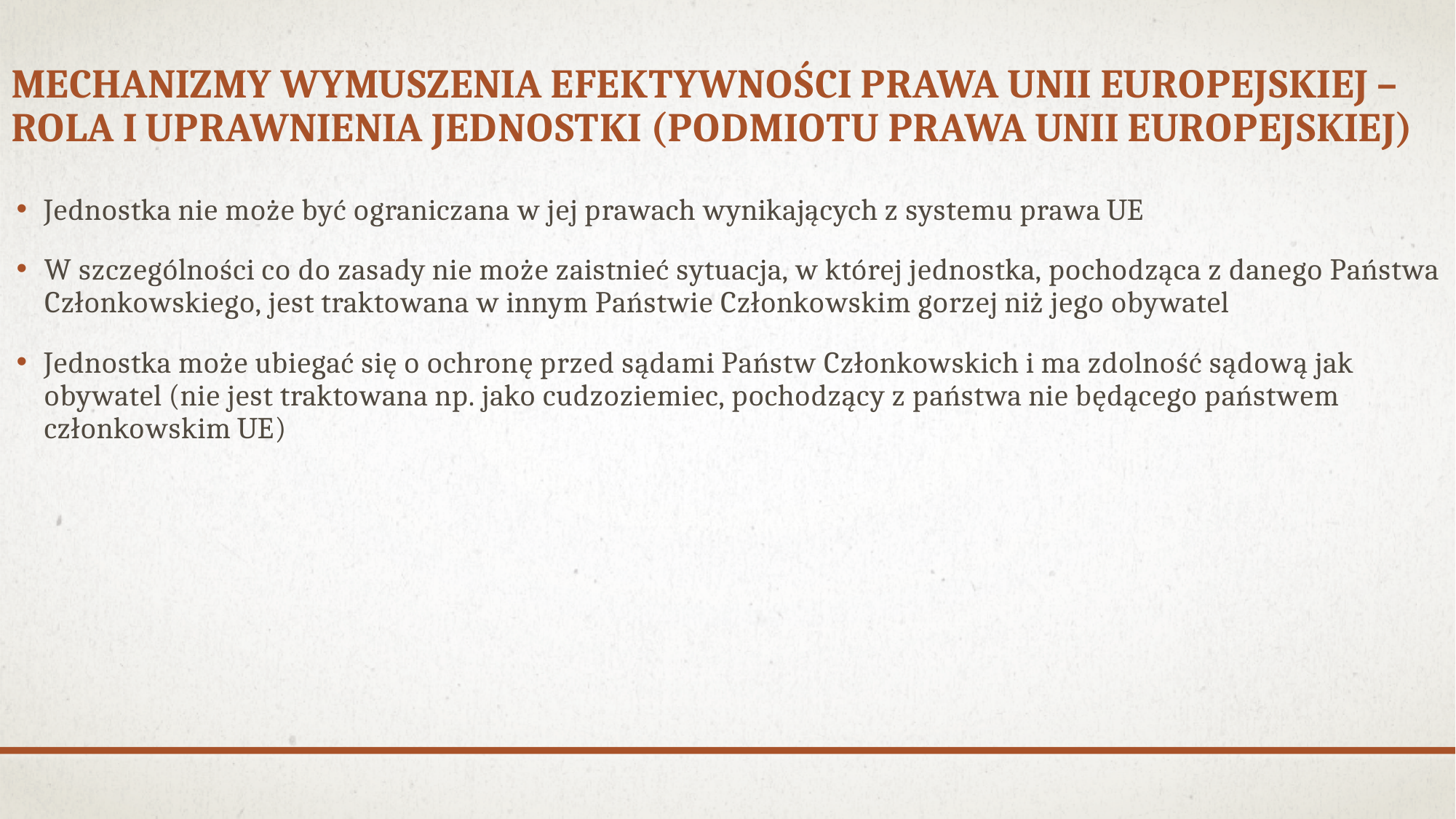

# Mechanizmy wymuszenia efektywności prawa unii europejskiej – rola i uprawnienia jednostki (podmiotu prawa unii europejskiej)
Jednostka nie może być ograniczana w jej prawach wynikających z systemu prawa UE
W szczególności co do zasady nie może zaistnieć sytuacja, w której jednostka, pochodząca z danego Państwa Członkowskiego, jest traktowana w innym Państwie Członkowskim gorzej niż jego obywatel
Jednostka może ubiegać się o ochronę przed sądami Państw Członkowskich i ma zdolność sądową jak obywatel (nie jest traktowana np. jako cudzoziemiec, pochodzący z państwa nie będącego państwem członkowskim UE)